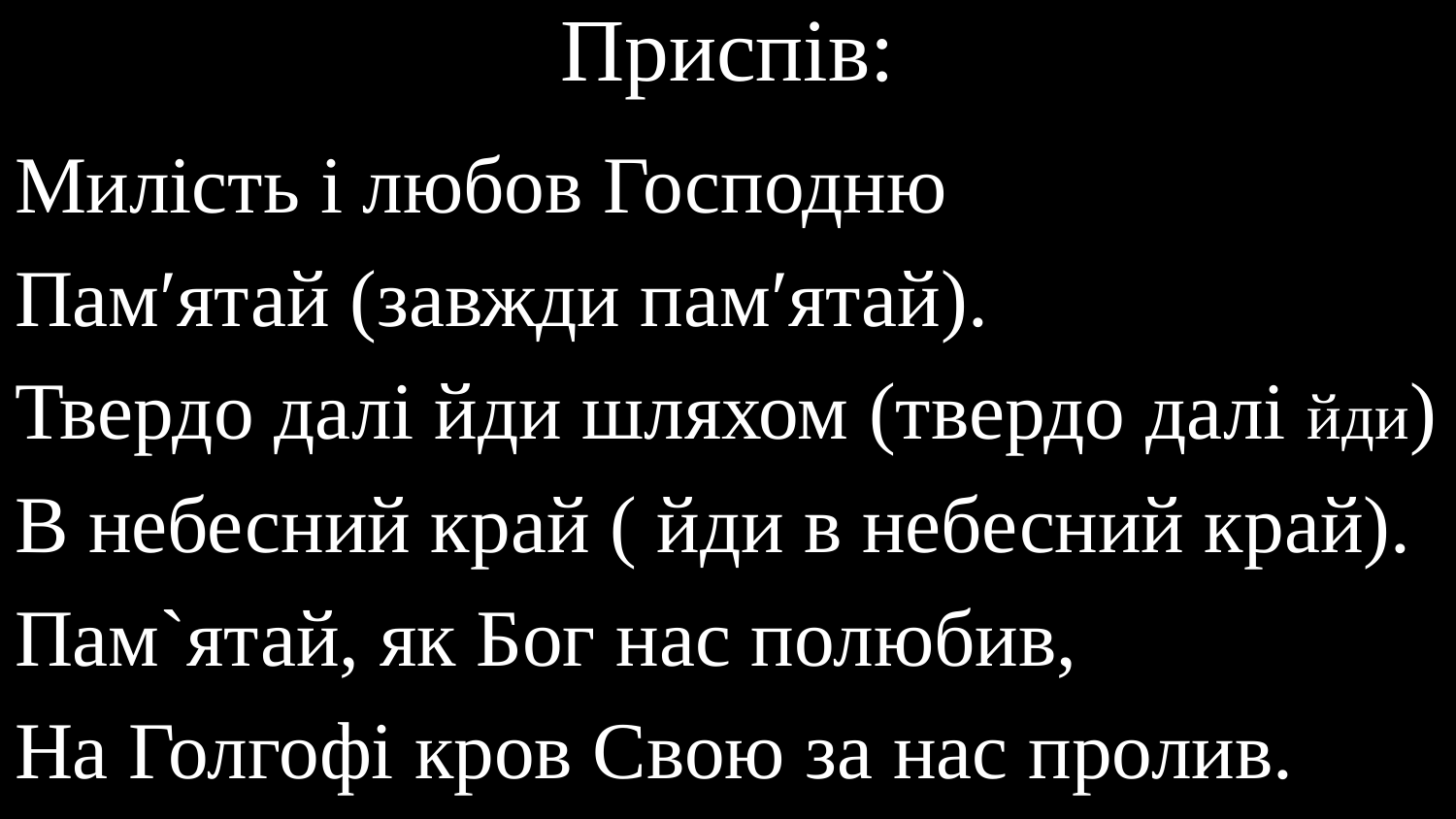

# Приспів:
Милість і любов Господню
Пам′ятай (завжди пам′ятай).
Твердо далі йди шляхом (твердо далі йди)
В небесний край ( йди в небесний край).
Пам`ятай, як Бог нас полюбив,
На Голгофі кров Свою за нас пролив.